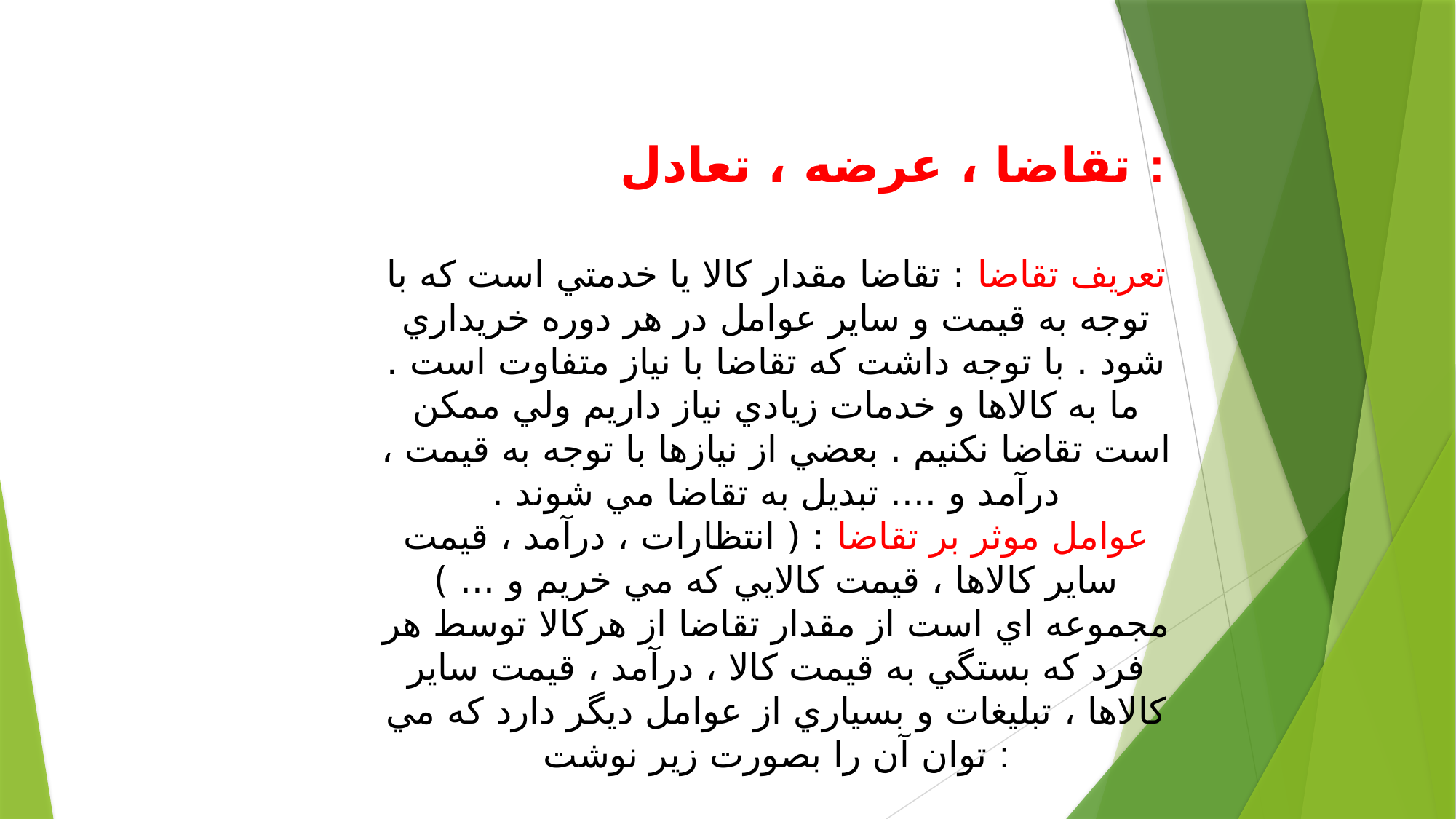

تقاضا ، عرضه ، تعادل :

تعريف تقاضا : تقاضا مقدار كالا يا خدمتي است كه با توجه به قيمت و ساير عوامل در هر دوره خريداري شود . با توجه داشت كه تقاضا با نياز متفاوت است . ما به كالاها و خدمات زيادي نياز داريم ولي ممكن است تقاضا نكنيم . بعضي از نيازها با توجه به قيمت ، درآمد و .... تبديل به تقاضا مي شوند .
عوامل موثر بر تقاضا : ( انتظارات ، درآمد ، قيمت ساير كالاها ، قيمت كالايي كه مي خريم و ... ) مجموعه اي است از مقدار تقاضا از هركالا توسط هر فرد كه بستگي به قيمت كالا ، درآمد ، قيمت ساير كالاها ، تبليغات و بسياري از عوامل ديگر دارد كه مي توان آن را بصورت زير نوشت :